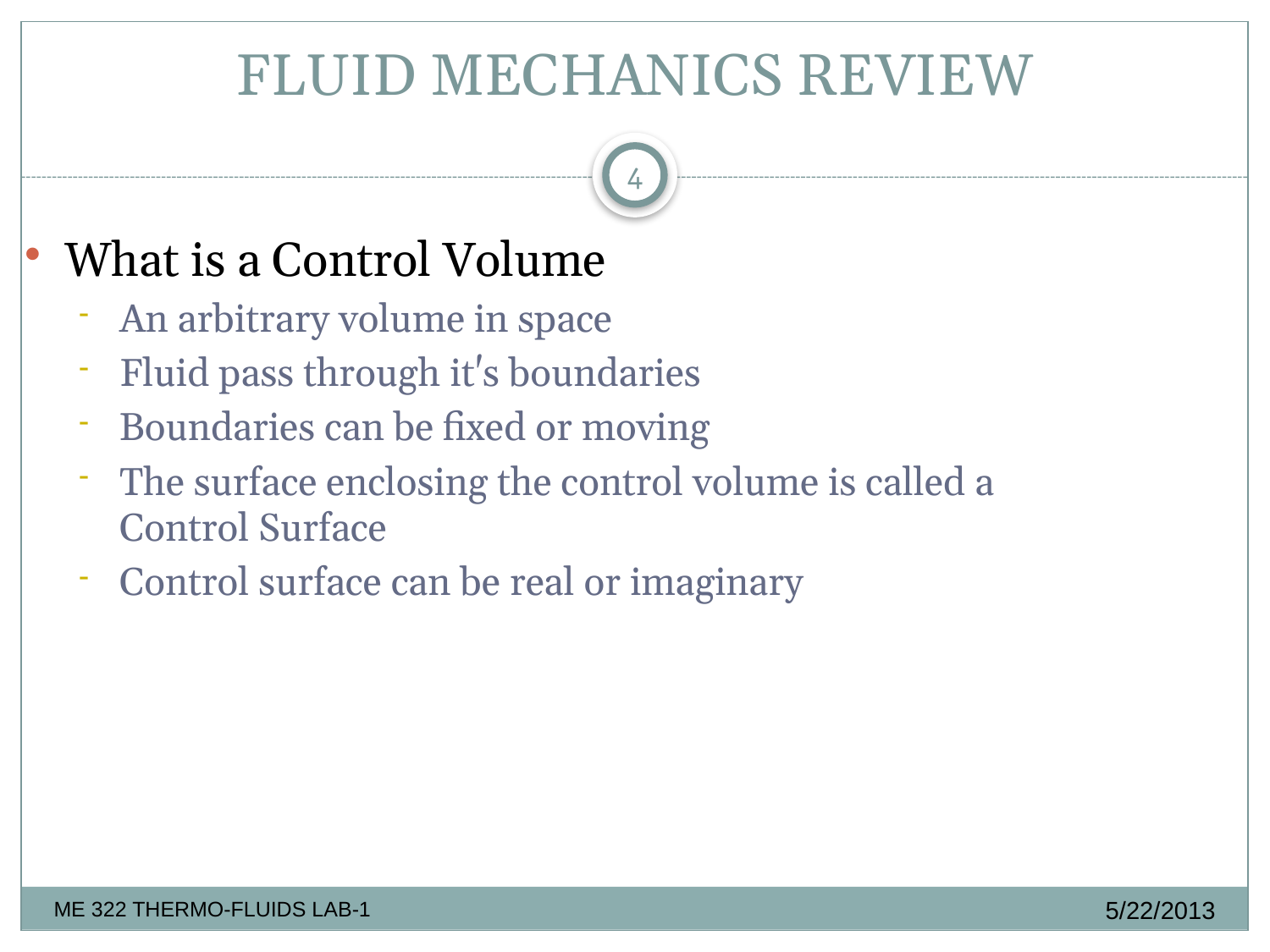

# FLUID MECHANICS REVIEW
4
What is a Control Volume
An arbitrary volume in space
Fluid pass through it's boundaries
Boundaries can be fixed or moving
The surface enclosing the control volume is called a Control Surface
Control surface can be real or imaginary

5/22/2013
ME 322 THERMO-FLUIDS LAB-1